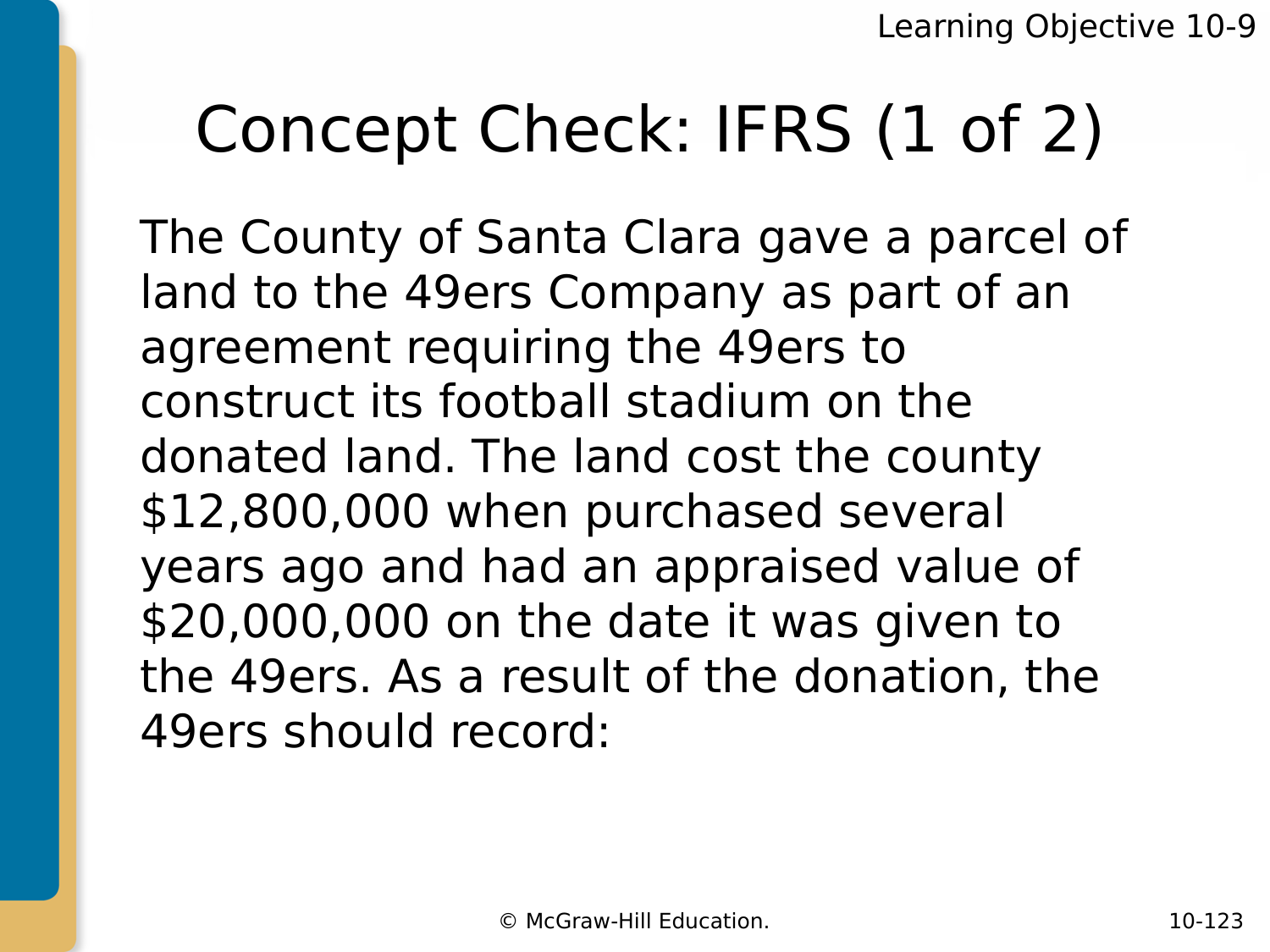

Learning Objective 10-9
# Concept Check: IFRS (1 of 2)
The County of Santa Clara gave a parcel of land to the 49ers Company as part of an agreement requiring the 49ers to construct its football stadium on the donated land. The land cost the county $12,800,000 when purchased several years ago and had an appraised value of $20,000,000 on the date it was given to the 49ers. As a result of the donation, the 49ers should record: